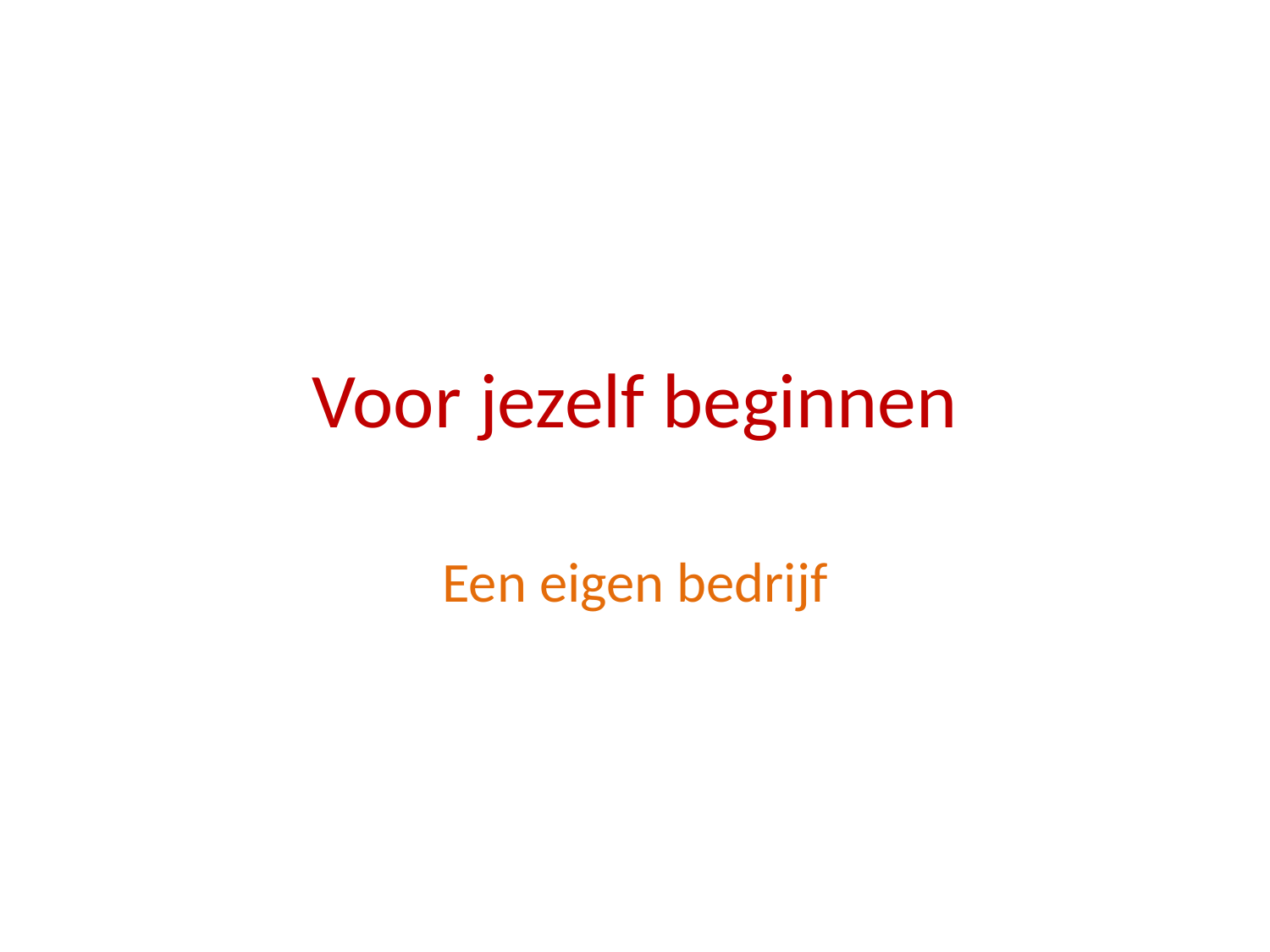

# Voor jezelf beginnen
Een eigen bedrijf